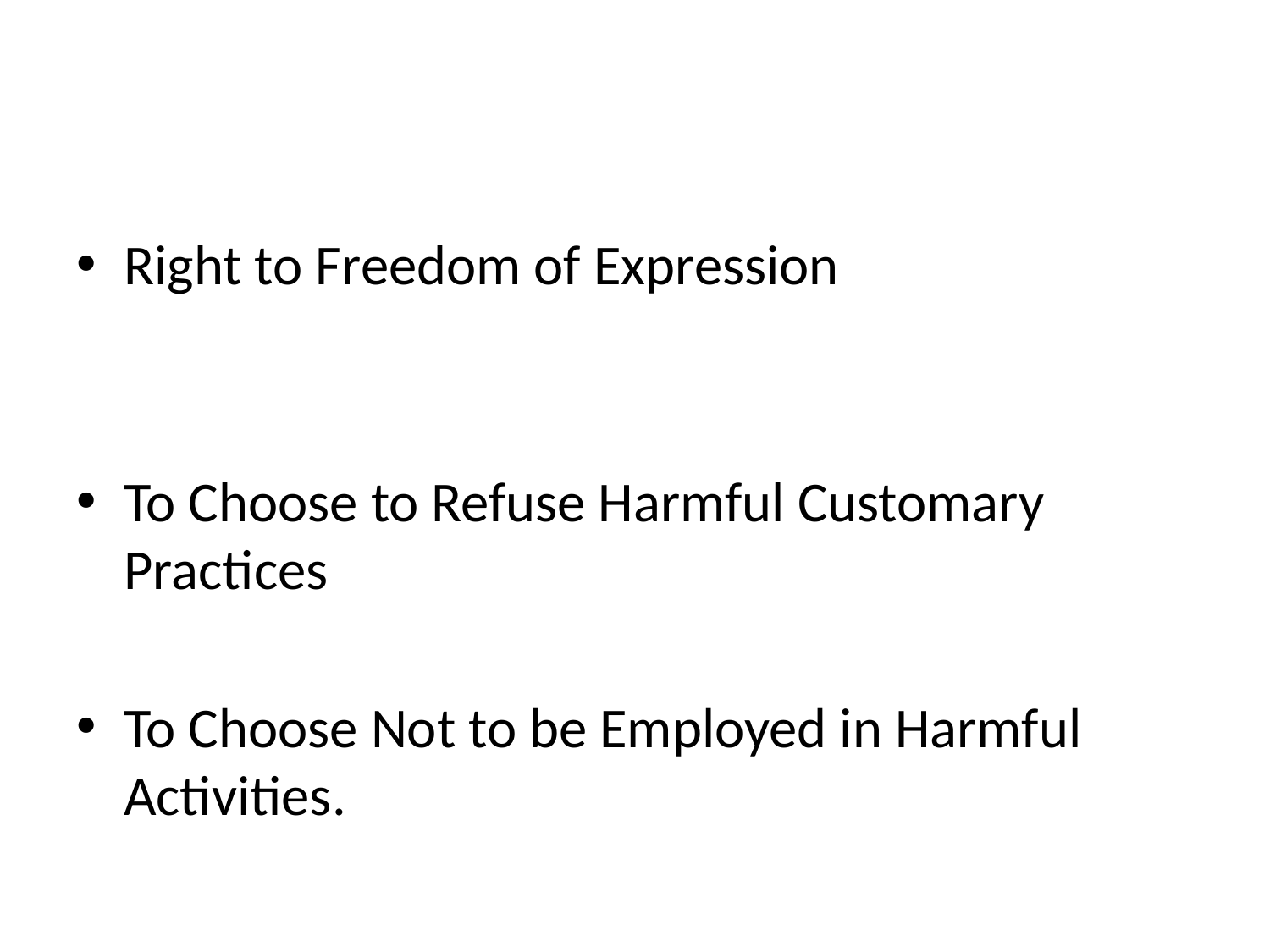

#
Right to Freedom of Expression

To Choose to Refuse Harmful Customary Practices

To Choose Not to be Employed in Harmful Activities.